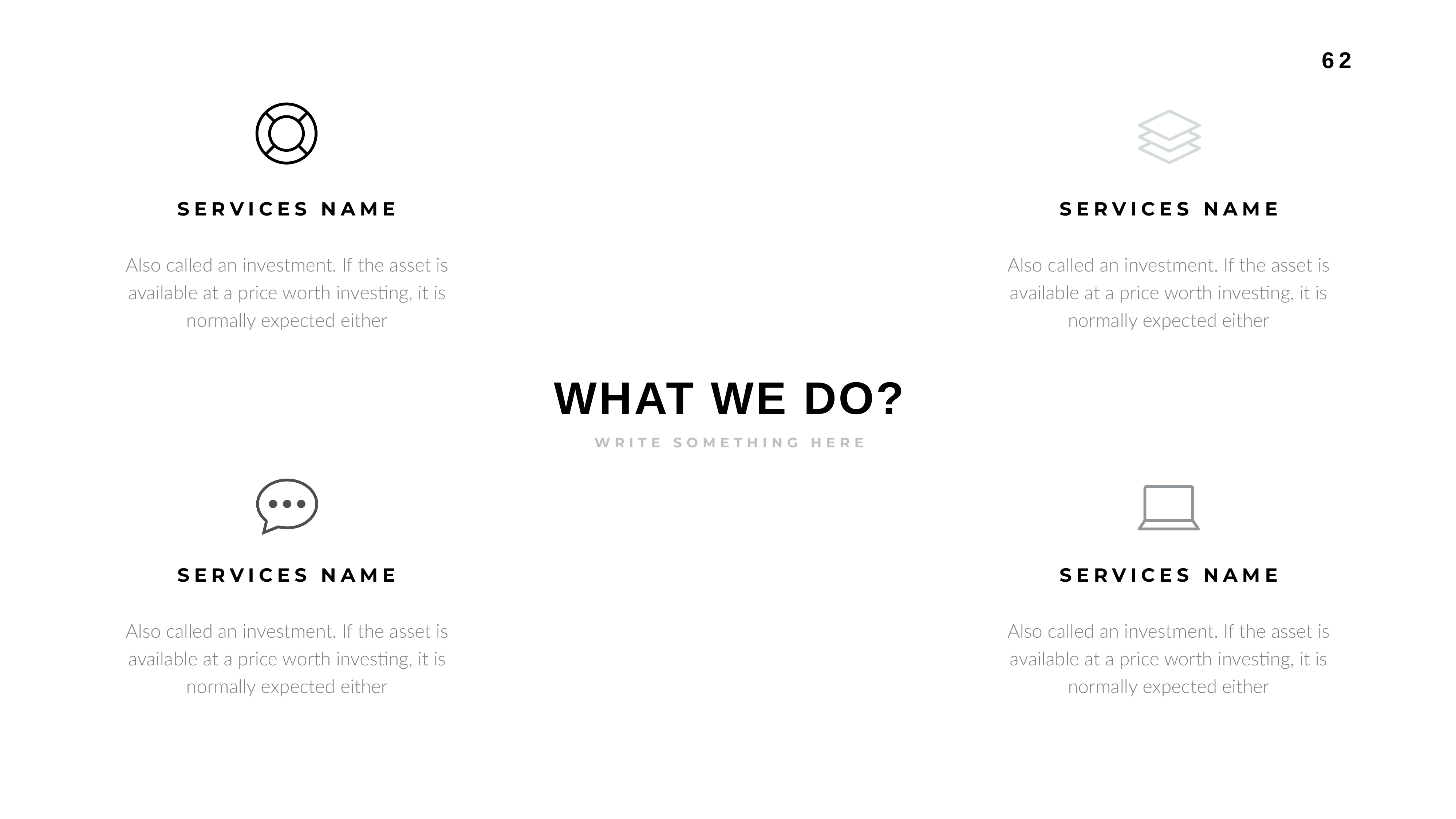

SERVICES NAME
SERVICES NAME
Also called an investment. If the asset is available at a price worth investing, it is normally expected either
Also called an investment. If the asset is available at a price worth investing, it is normally expected either
WHAT WE DO?
WRITE SOMETHING HERE

SERVICES NAME
SERVICES NAME
Also called an investment. If the asset is available at a price worth investing, it is normally expected either
Also called an investment. If the asset is available at a price worth investing, it is normally expected either